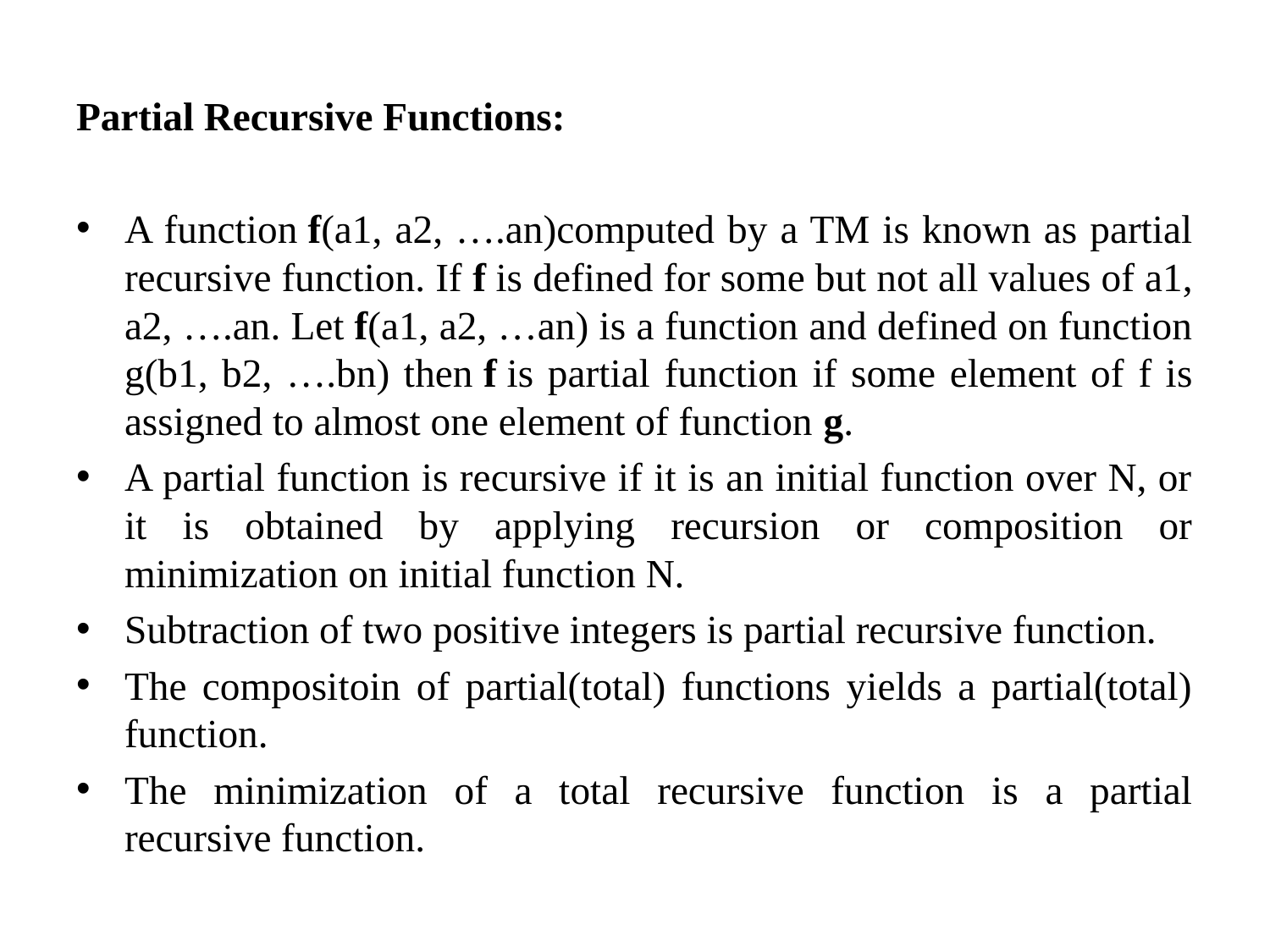

Partial Recursive Functions:

A function f(a1, a2, ….an)computed by a TM is known as partial recursive function. If f is defined for some but not all values of a1, a2, ….an. Let f(a1, a2, …an) is a function and defined on function g(b1, b2, ….bn) then f is partial function if some element of f is assigned to almost one element of function g.
A partial function is recursive if it is an initial function over N, or it is obtained by applying recursion or composition or minimization on initial function N.
Subtraction of two positive integers is partial recursive function.
The compositoin of partial(total) functions yields a partial(total) function.
The minimization of a total recursive function is a partial recursive function.